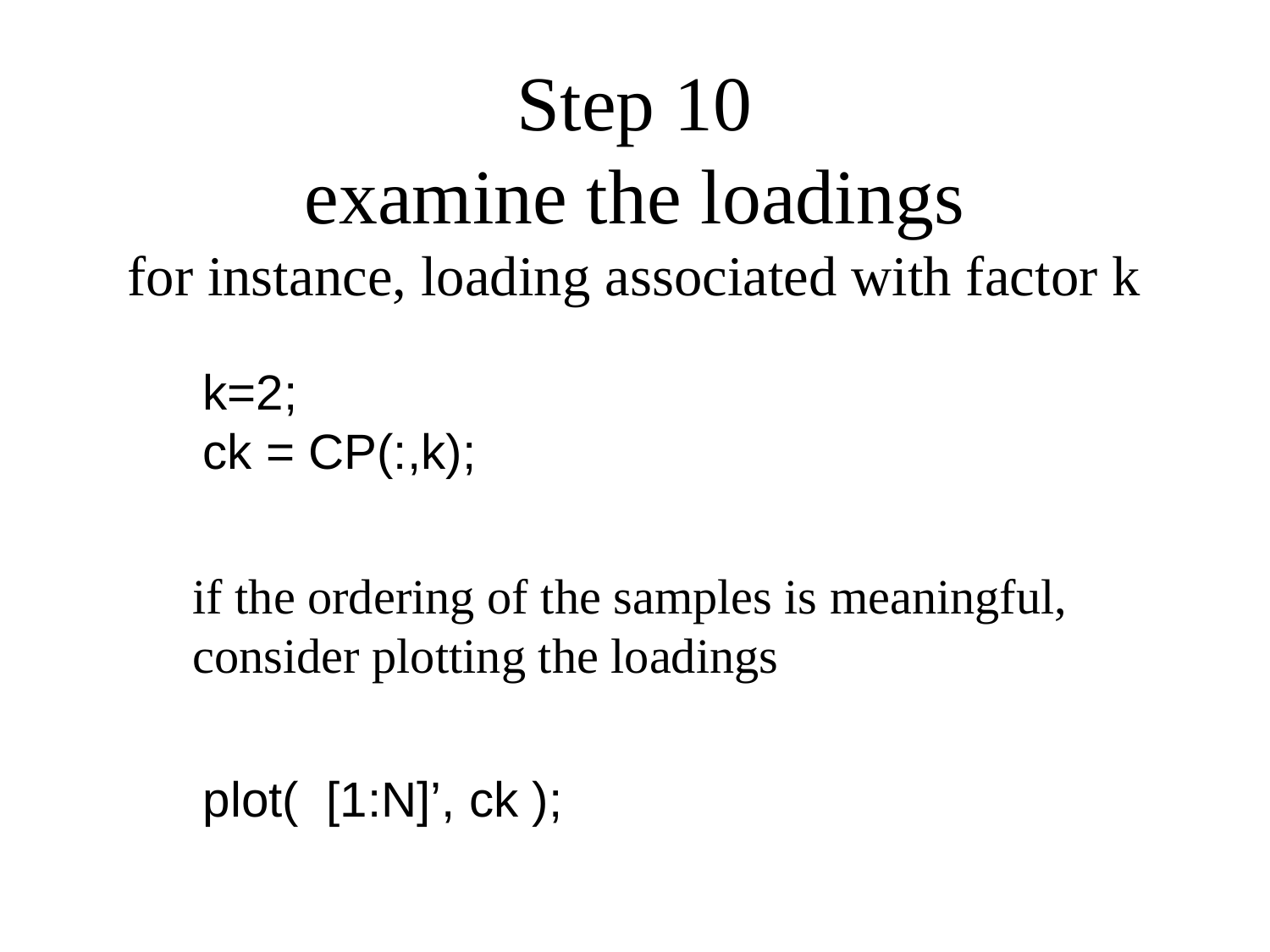

# Step 10 examine the loadings for instance, loading associated with factor k
k=2;
ck = CP(:,k);
if the ordering of the samples is meaningful, consider plotting the loadings
plot(  [1:N]’, ck );